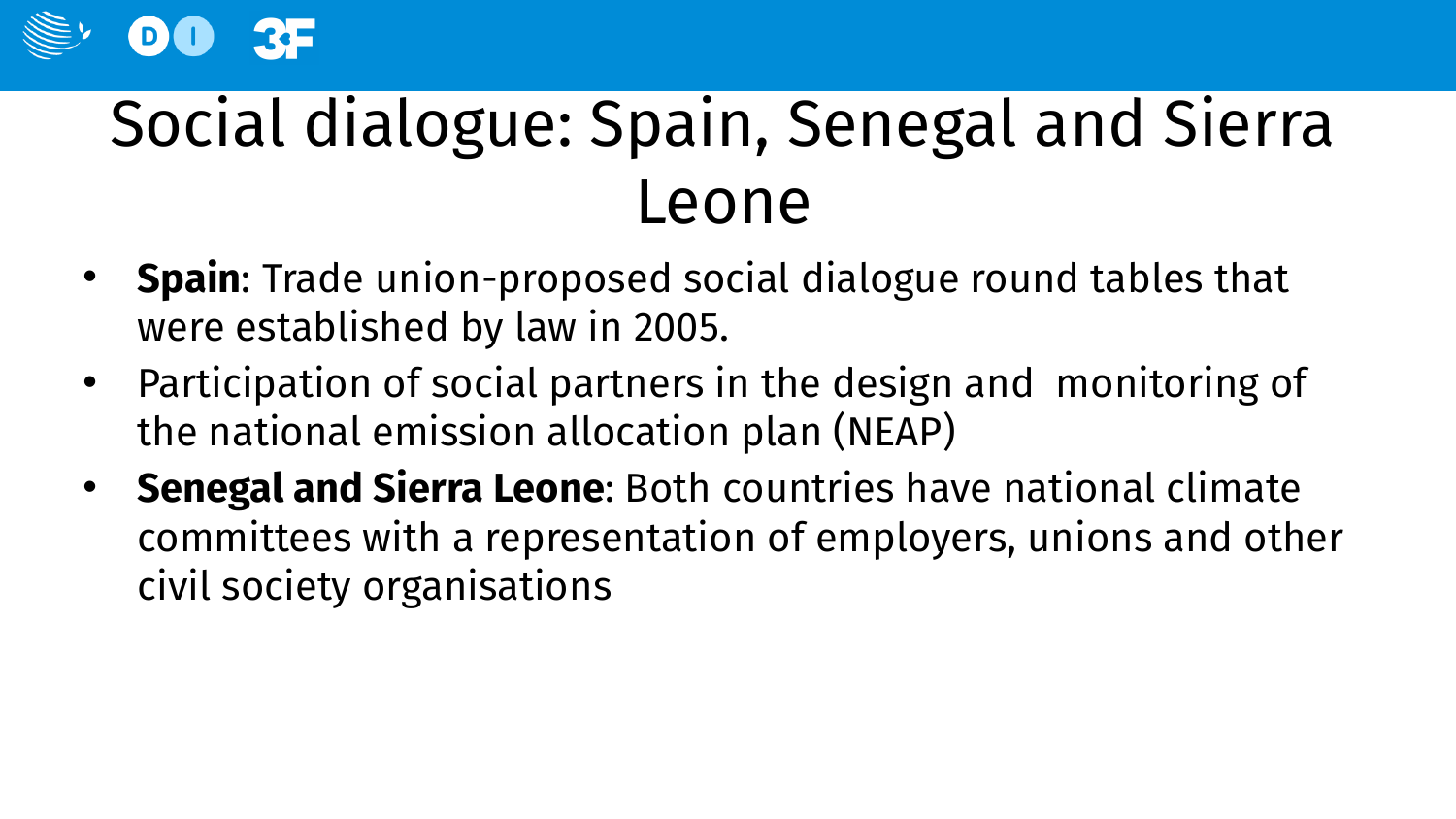

# Social dialogue: Spain, Senegal and Sierra Leone
Spain: Trade union-proposed social dialogue round tables that were established by law in 2005.
Participation of social partners in the design and  monitoring of the national emission allocation plan (NEAP)
Senegal and Sierra Leone: Both countries have national climate committees with a representation of employers, unions and other civil society organisations